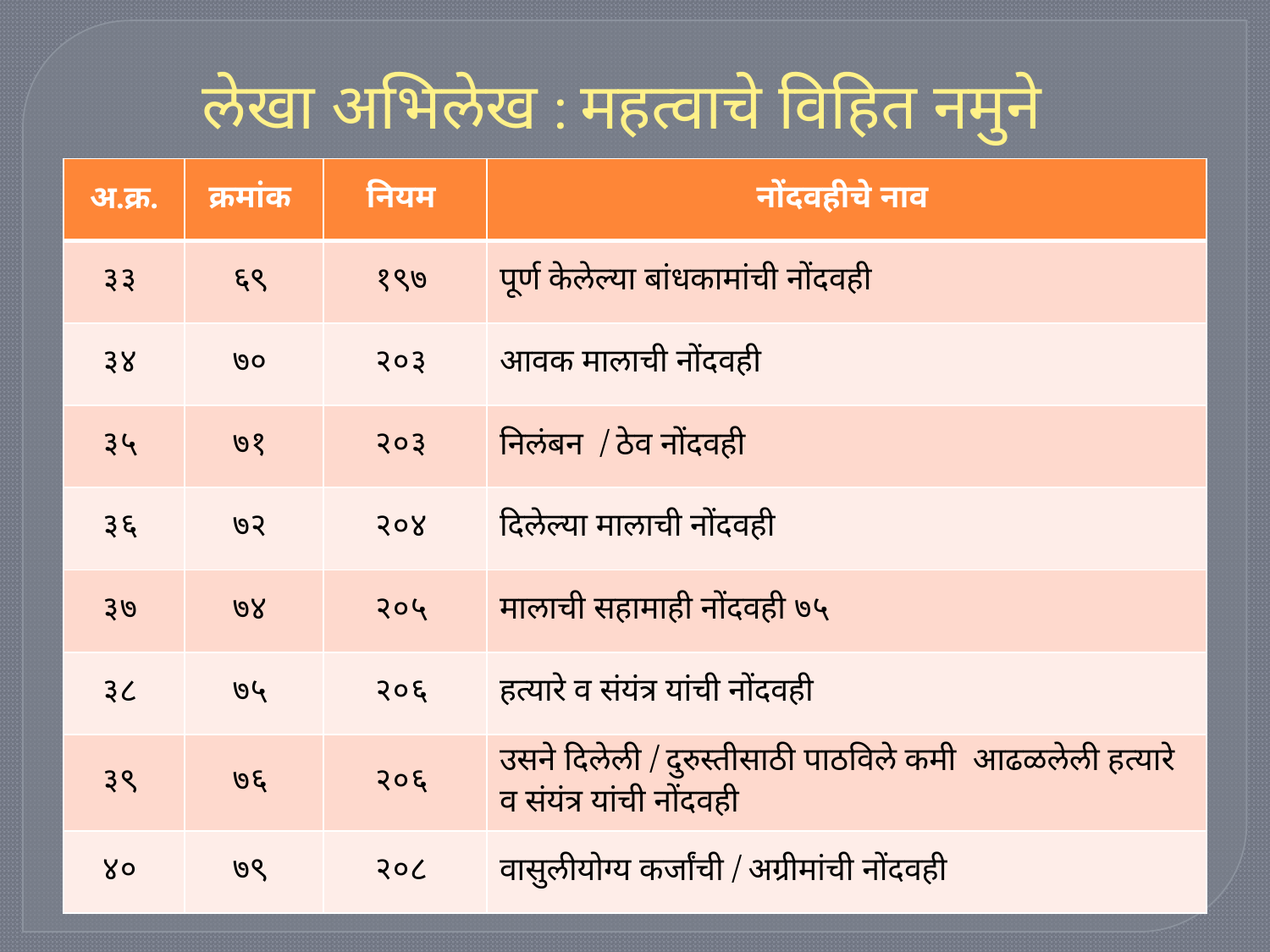

# लेखा अभिलेख : महत्वाचे विहित नमुने
| अ.क्र. | क्रमांक | नियम | नोंदवहीचे नाव |
| --- | --- | --- | --- |
| ३३ | ६९ | १९७ | पूर्ण केलेल्या बांधकामांची नोंदवही |
| ३४ | ७० | २०३ | आवक मालाची नोंदवही |
| ३५ | ७१ | २०३ | निलंबन / ठेव नोंदवही |
| ३६ | ७२ | २०४ | दिलेल्या मालाची नोंदवही |
| ३७ | ७४ | २०५ | मालाची सहामाही नोंदवही ७५ |
| ३८ | ७५ | २०६ | हत्यारे व संयंत्र यांची नोंदवही |
| ३९ | ७६ | २०६ | उसने दिलेली / दुरुस्तीसाठी पाठविले कमी आढळलेली हत्यारे व संयंत्र यांची नोंदवही |
| ४० | ७९ | २०८ | वासुलीयोग्य कर्जांची / अग्रीमांची नोंदवही |